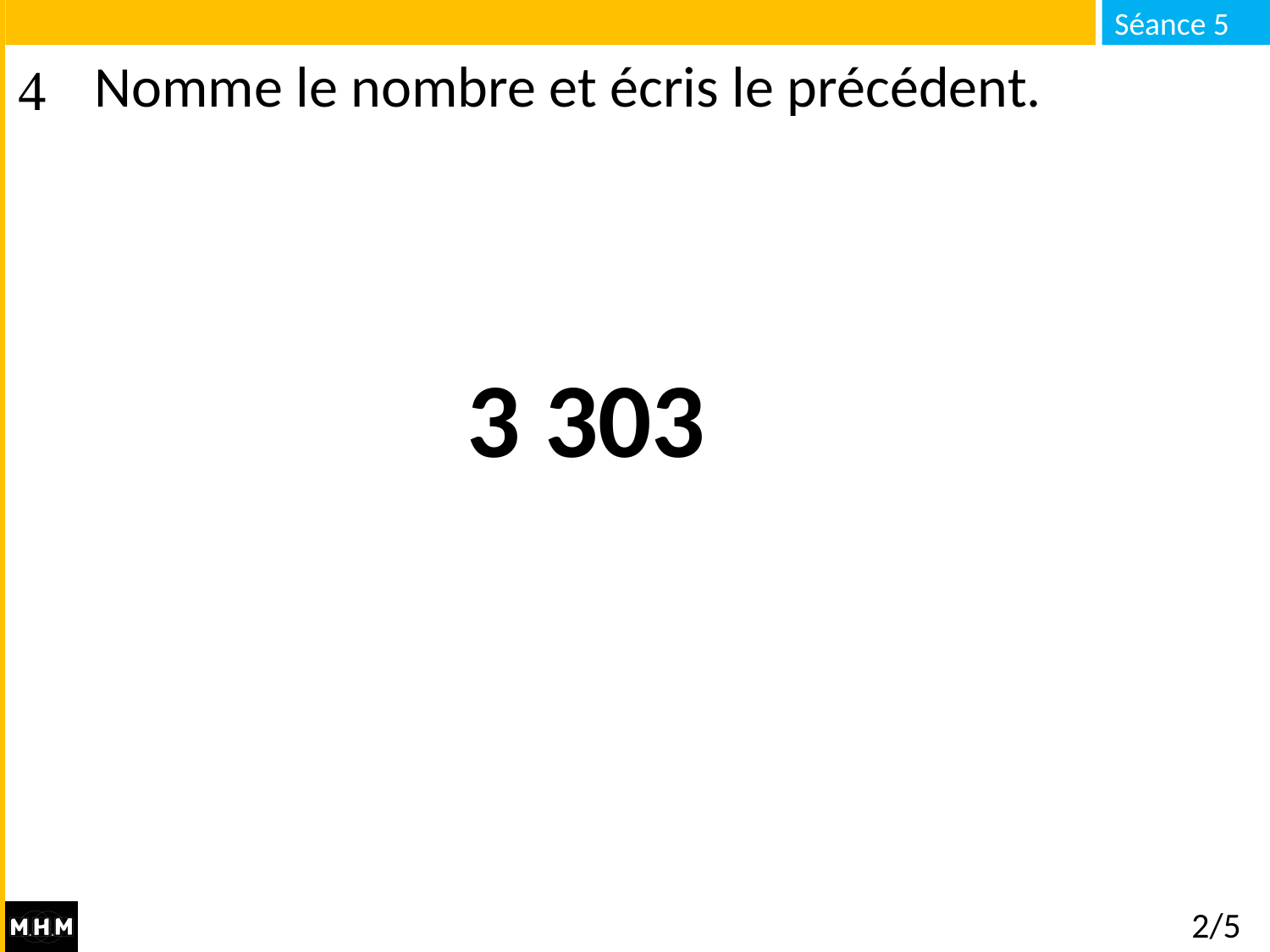

# Nomme le nombre et écris le précédent.
3 303
2/5